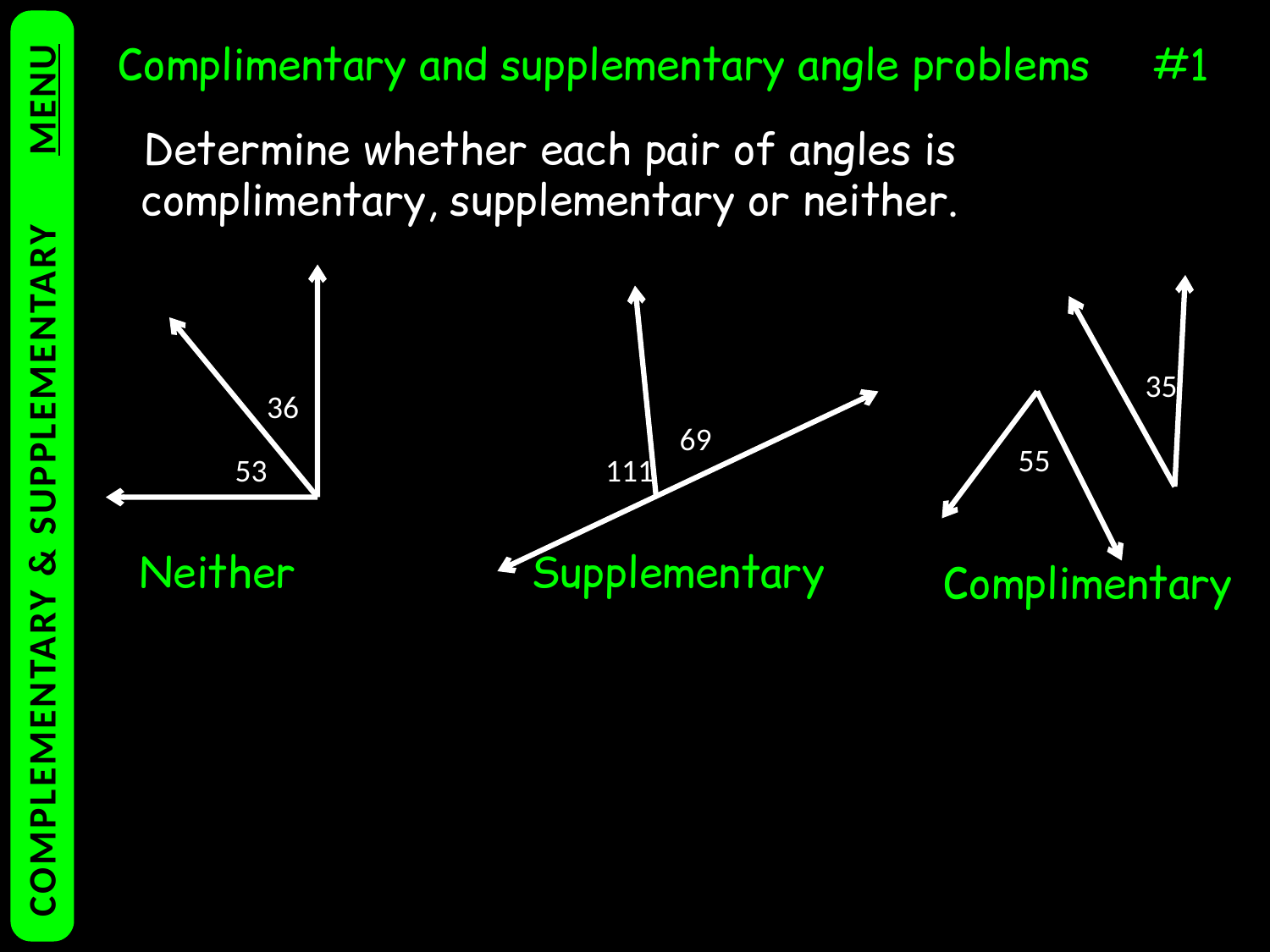

Complimentary and supplementary angle problems     #1
Determine whether each pair of angles is complimentary, supplementary or neither.

35
36

69
55
53
111
COMPLEMENTARY & SUPPLEMENTARY	MENU

Neither
Supplementary
Complimentary